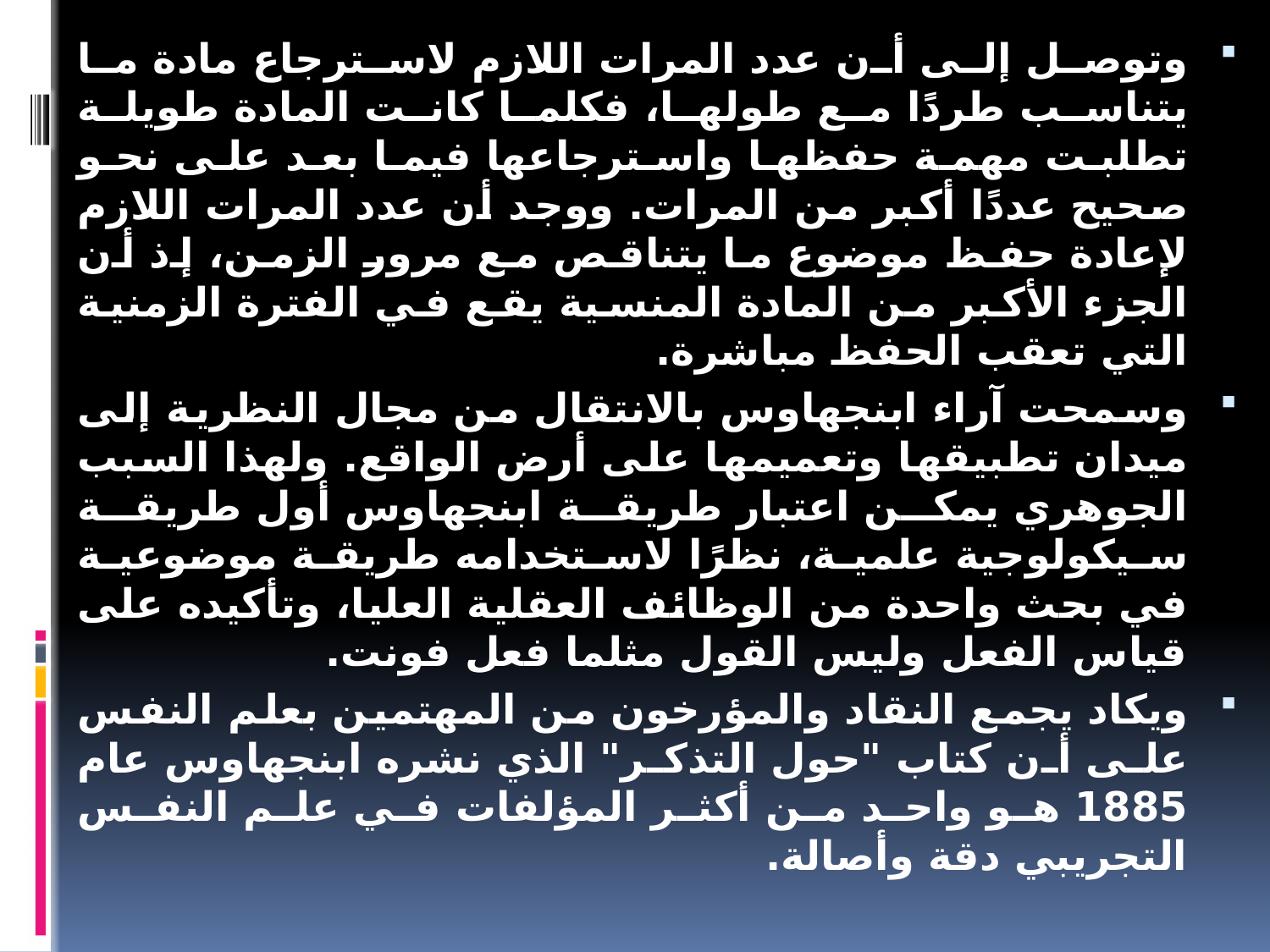

وتوصل إلى أن عدد المرات اللازم لاسترجاع مادة ما يتناسب طردًا مع طولها، فكلما كانت المادة طويلة تطلبت مهمة حفظها واسترجاعها فيما بعد على نحو صحيح عددًا أكبر من المرات. ووجد أن عدد المرات اللازم لإعادة حفظ موضوع ما يتناقص مع مرور الزمن، إذ أن الجزء الأكبر من المادة المنسية يقع في الفترة الزمنية التي تعقب الحفظ مباشرة.
وسمحت آراء ابنجهاوس بالانتقال من مجال النظرية إلى ميدان تطبيقها وتعميمها على أرض الواقع. ولهذا السبب الجوهري يمكن اعتبار طريقة ابنجهاوس أول طريقة سيكولوجية علمية، نظرًا لاستخدامه طريقة موضوعية في بحث واحدة من الوظائف العقلية العليا، وتأكيده على قياس الفعل وليس القول مثلما فعل فونت.
ويكاد يجمع النقاد والمؤرخون من المهتمين بعلم النفس على أن كتاب "حول التذكر" الذي نشره ابنجهاوس عام 1885 هو واحد من أكثر المؤلفات في علم النفس التجريبي دقة وأصالة.